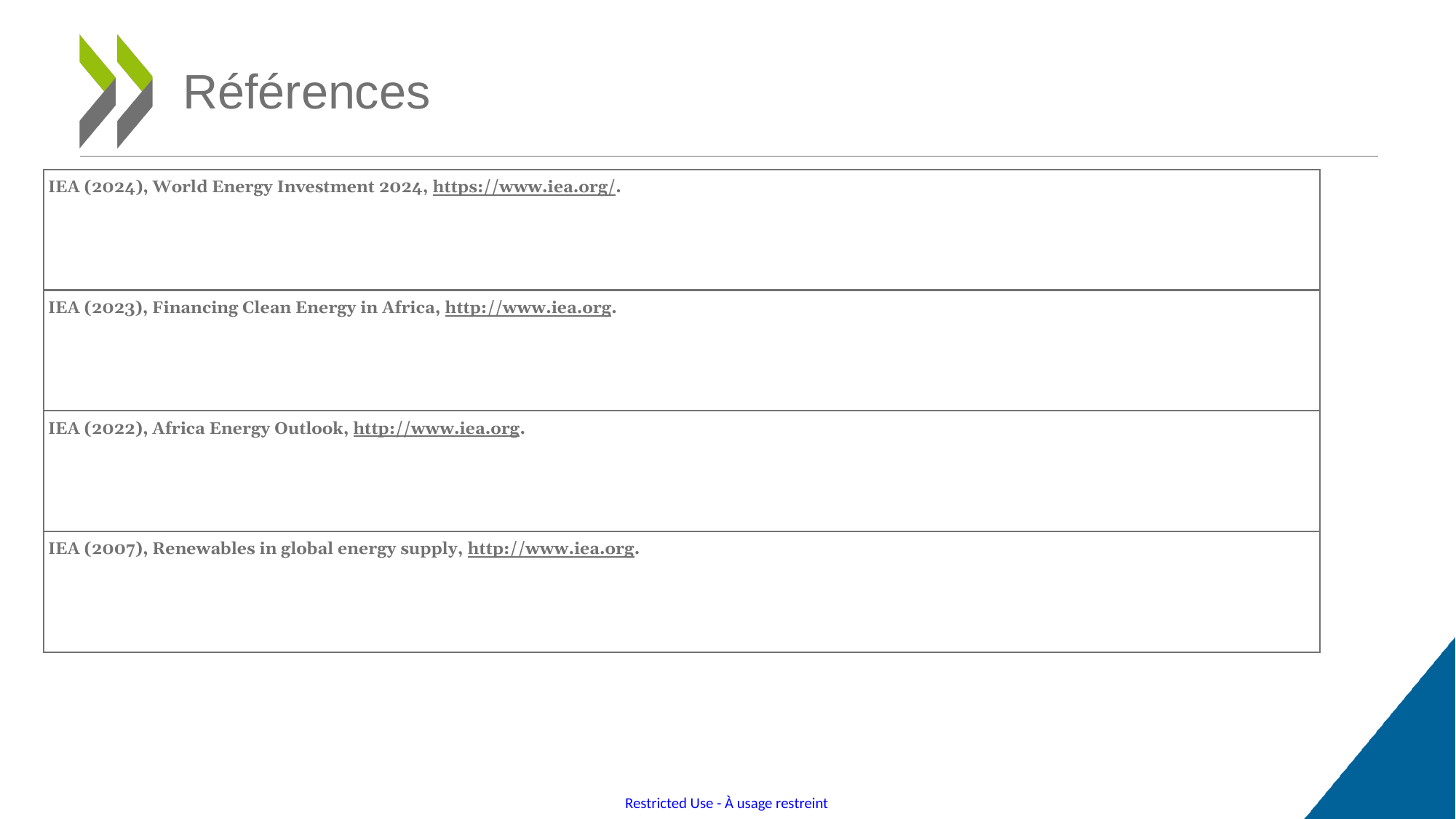

# Références
| IEA (2024), World Energy Investment 2024, https://www.iea.org/. |
| --- |
| IEA (2023), Financing Clean Energy in Africa, http://www.iea.org. |
| IEA (2022), Africa Energy Outlook, http://www.iea.org. |
| IEA (2007), Renewables in global energy supply, http://www.iea.org. |